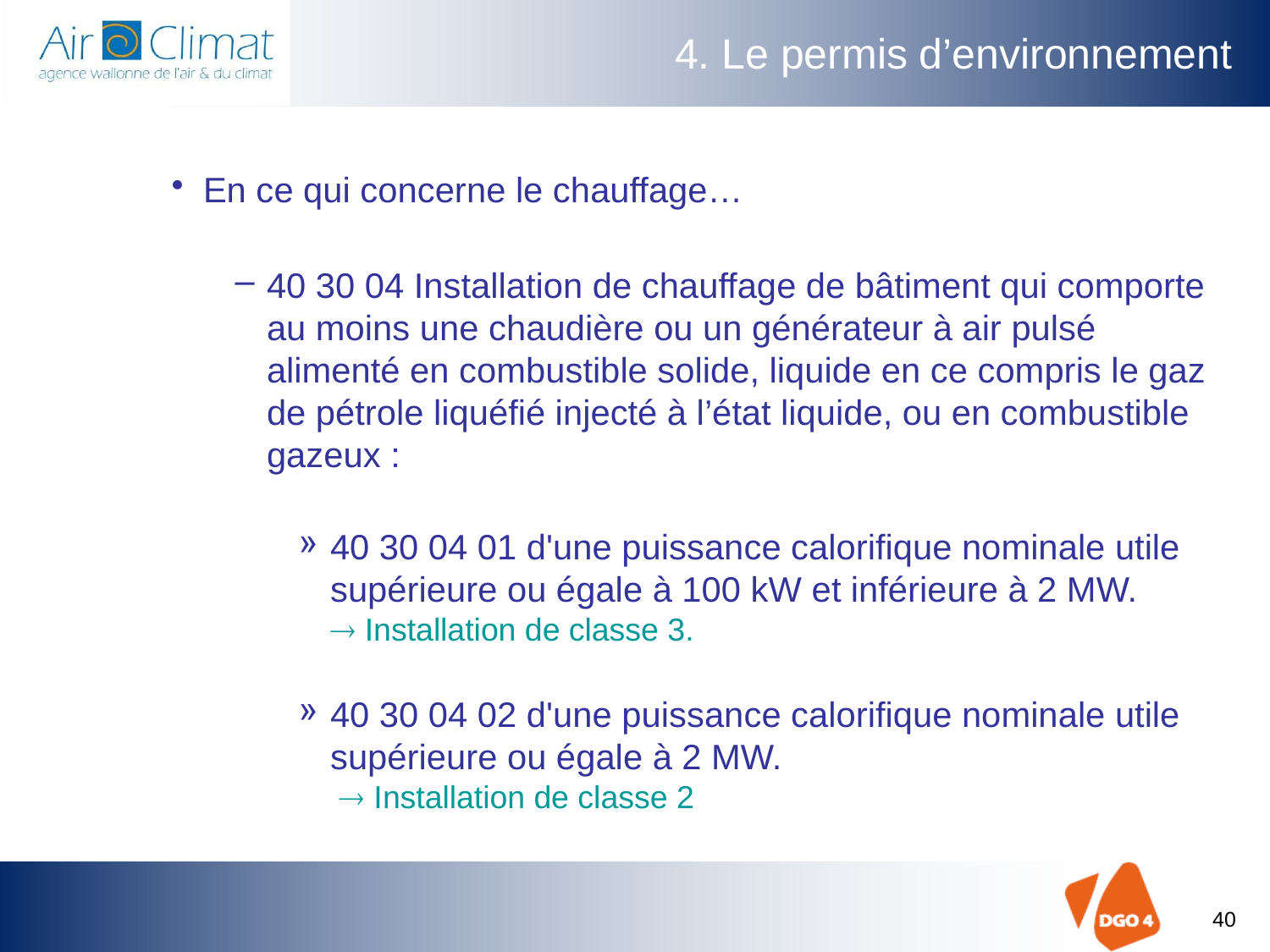

# 4. Le permis d’environnement

En ce qui concerne le chauffage…

40 30 04 Installation de chauffage de bâtiment qui comporte au moins une chaudière ou un générateur à air pulsé alimenté en combustible solide, liquide en ce compris le gaz de pétrole liquéfié injecté à l’état liquide, ou en combustible gazeux :
40 30 04 01 d'une puissance calorifique nominale utile supérieure ou égale à 100 kW et inférieure à 2 MW.
→ Installation de classe 3.
40 30 04 02 d'une puissance calorifique nominale utile supérieure ou égale à 2 MW.
 → Installation de classe 2

40